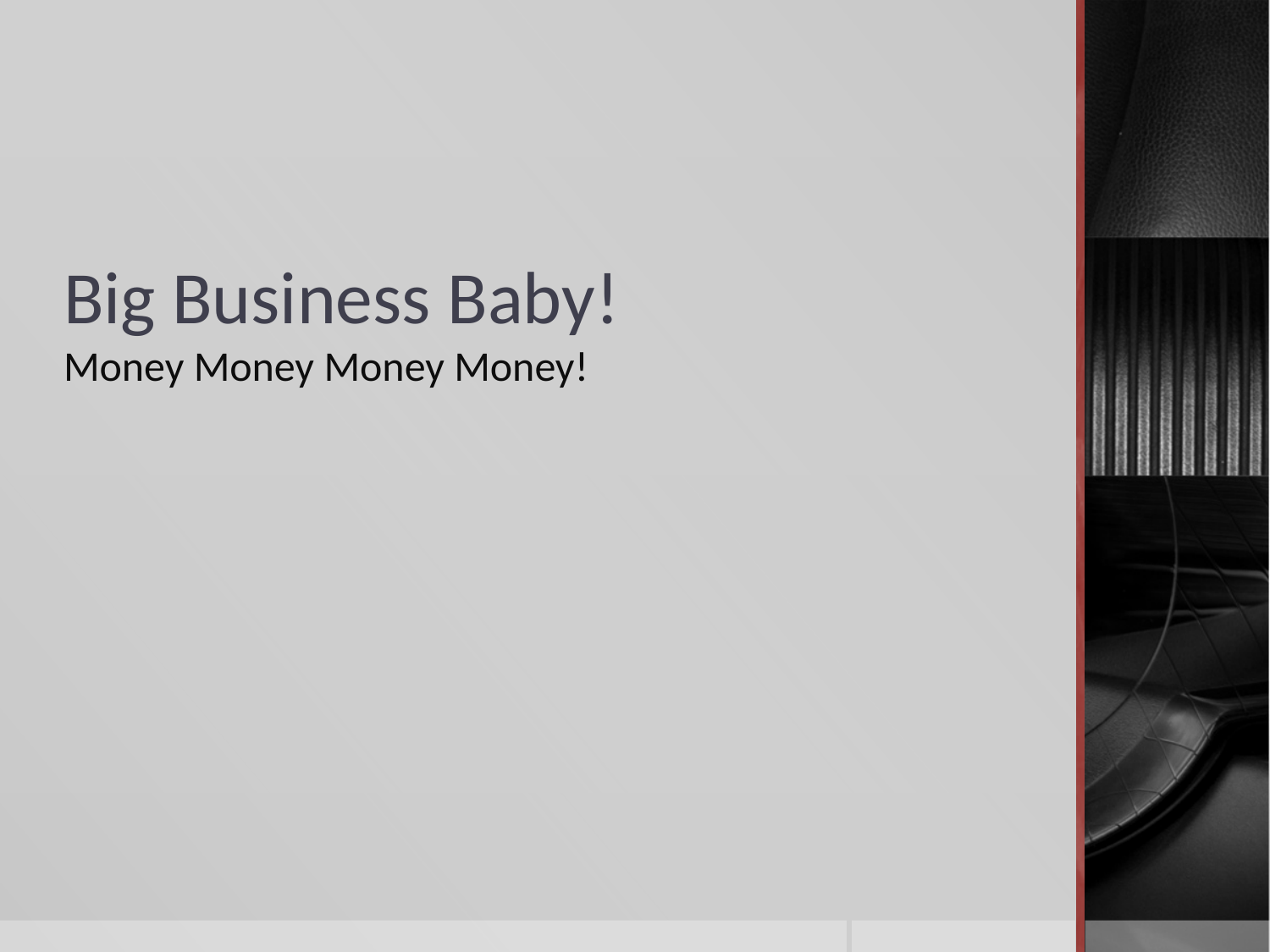

# Big Business Baby!
Money Money Money Money!